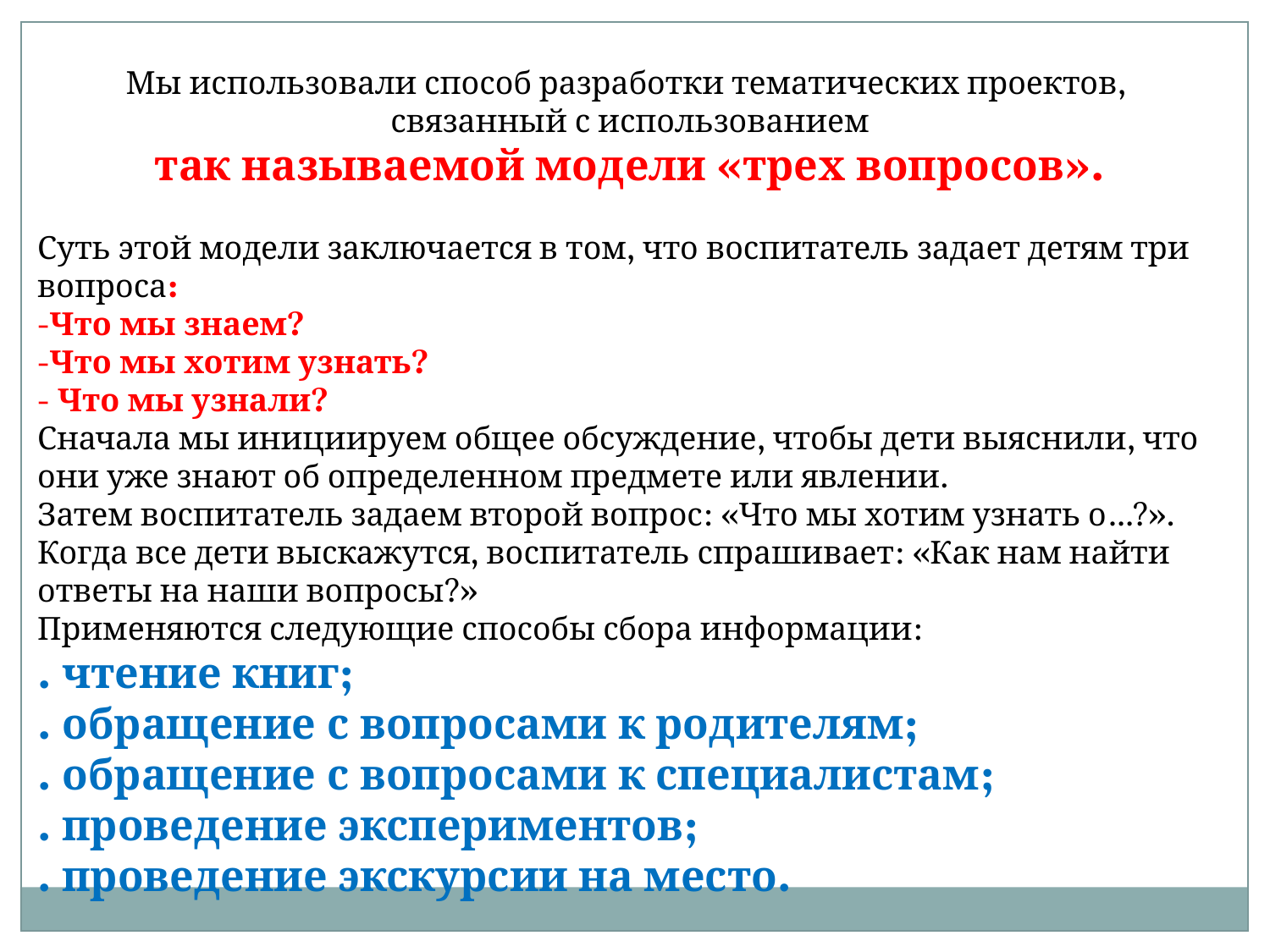

Мы использовали способ разработки тематических проек­тов,  связанный с использованием
 так называемой модели «трех вопросов».

Суть этой модели заключается в том, что воспитатель задает детям три вопроса:
-Что мы знаем?
-Что мы хотим узнать?
- Что мы узнали?
Сначала мы инициируем общее обсуждение, чтобы дети выясни­ли, что они уже знают об определенном предмете или явлении.
Затем воспитатель задаем второй вопрос: «Что мы хотим узнать о…?». Ког­да все дети выскажутся, воспитатель спрашивает: «Как нам найти ответы на наши вопросы?»
Применяются следующие способы сбора информации:
. чтение книг;
. обращение с вопросами к родителям;
. обращение с вопросами к специалистам;
. проведение экспериментов;
. проведение экскурсии на место.